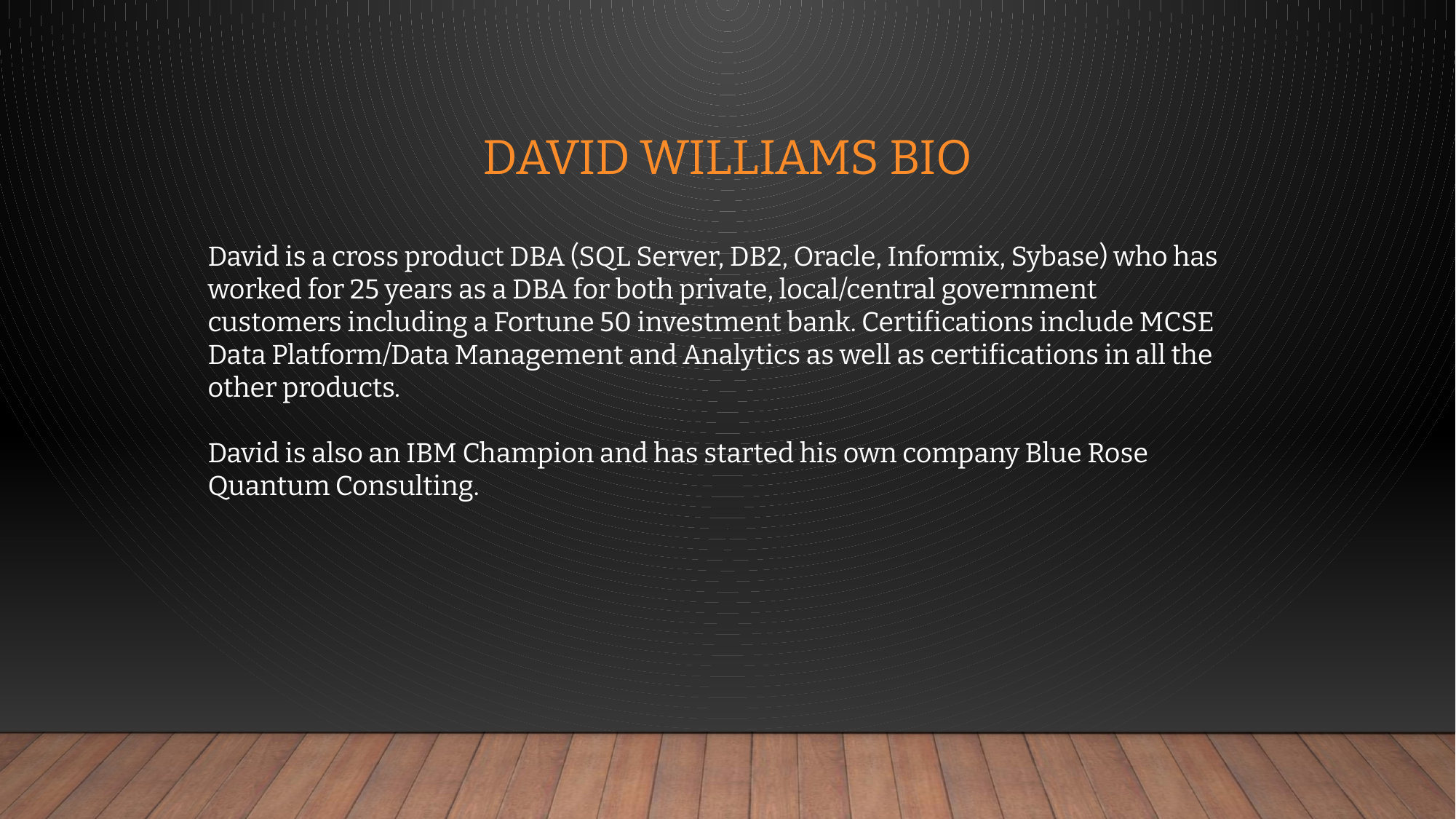

# DAVID WILLIAMS BIO
David is a cross product DBA (SQL Server, DB2, Oracle, Informix, Sybase) who has worked for 25 years as a DBA for both private, local/central government customers including a Fortune 50 investment bank. Certifications include MCSE Data Platform/Data Management and Analytics as well as certifications in all the other products.

David is also an IBM Champion and has started his own company Blue Rose Quantum Consulting.